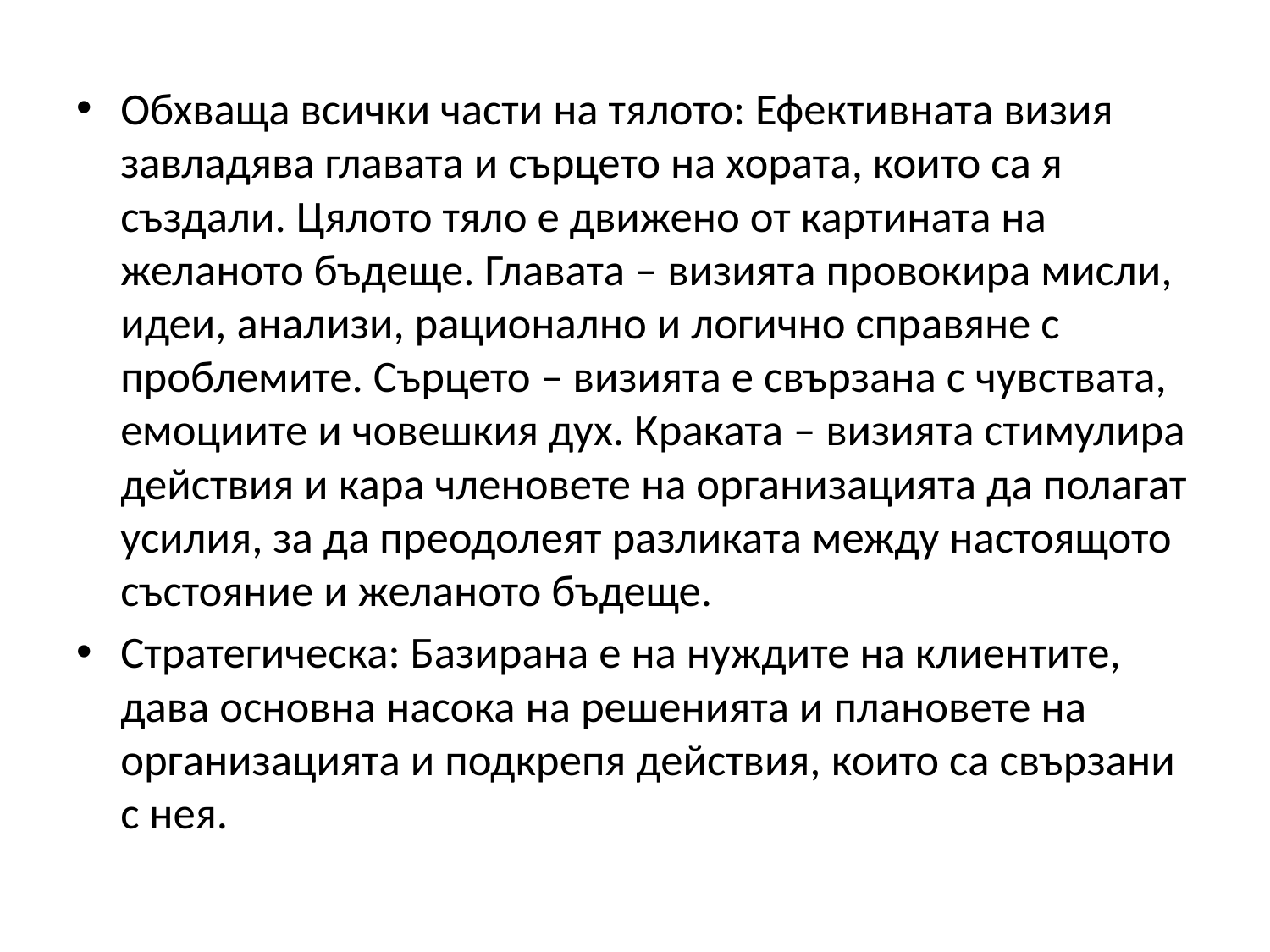

Обхваща всички части на тялото: Ефективната визия завладява главата и сърцето на хората, които са я създали. Цялото тяло е движено от картината на желаното бъдеще. Главата – визията провокира мисли, идеи, анализи, рационално и логично справяне с проблемите. Сърцето – визията е свързана с чувствата, емоциите и човешкия дух. Краката – визията стимулира действия и кара членовете на организацията да полагат усилия, за да преодолеят разликата между настоящото състояние и желаното бъдеще.
Стратегическа: Базирана е на нуждите на клиентите, дава основна насока на решенията и плановете на организацията и подкрепя действия, които са свързани с нея.